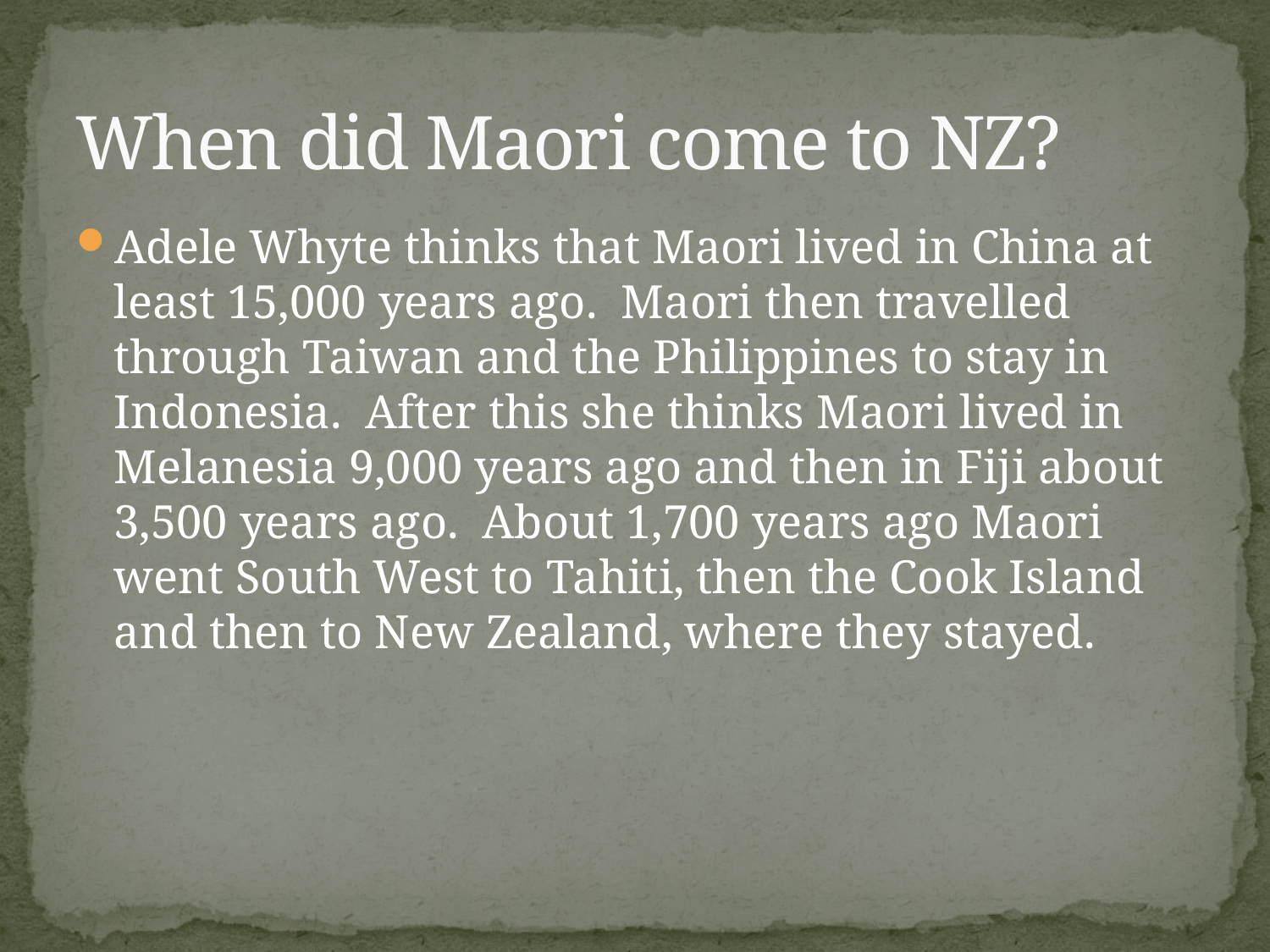

# When did Maori come to NZ?
Adele Whyte thinks that Maori lived in China at least 15,000 years ago.  Maori then travelled through Taiwan and the Philippines to stay in Indonesia.  After this she thinks Maori lived in Melanesia 9,000 years ago and then in Fiji about 3,500 years ago.  About 1,700 years ago Maori went South West to Tahiti, then the Cook Island and then to New Zealand, where they stayed.